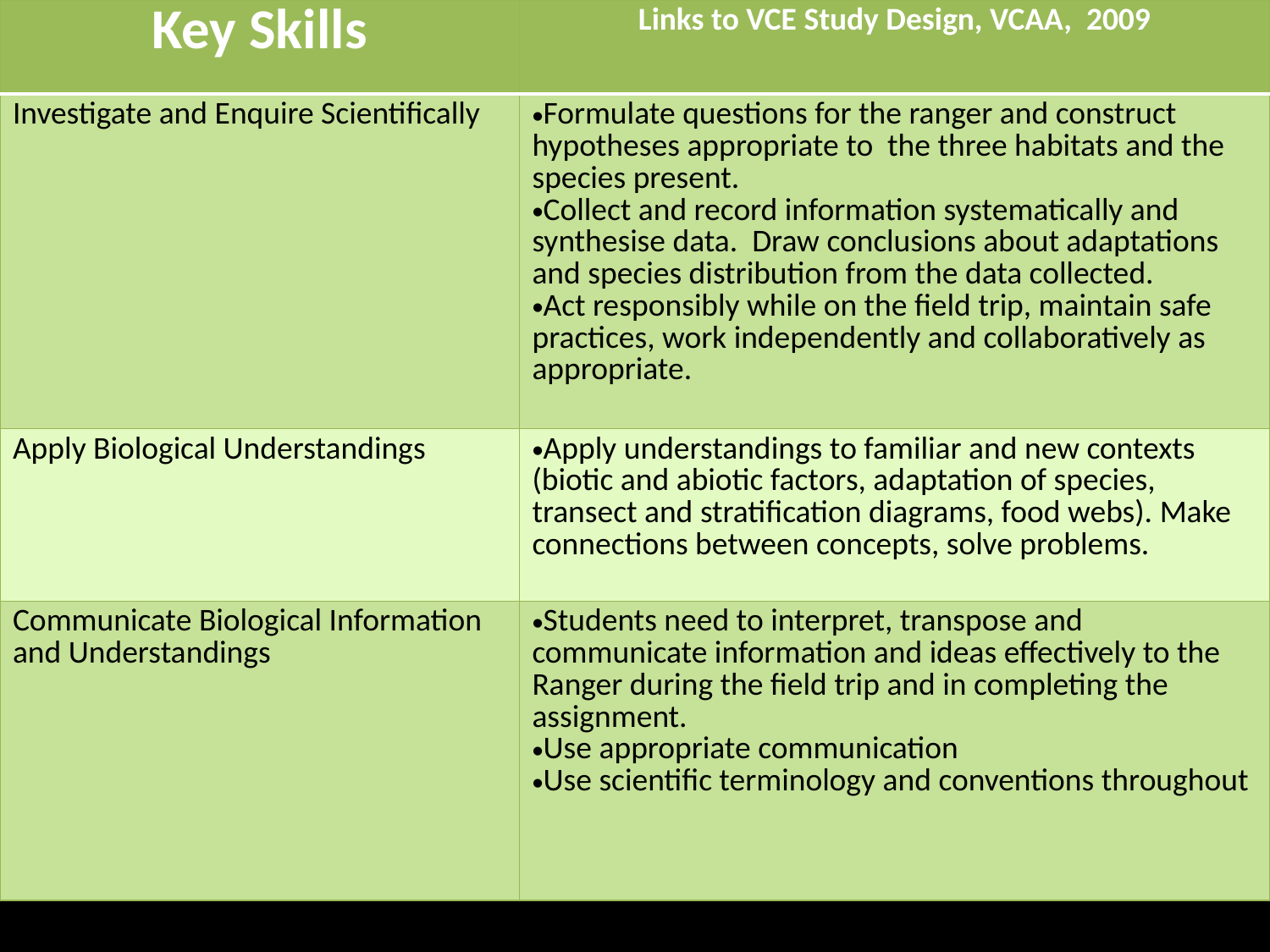

| Key Skills | Links to VCE Study Design, VCAA, 2009 |
| --- | --- |
| Investigate and Enquire Scientifically | Formulate questions for the ranger and construct hypotheses appropriate to the three habitats and the species present. Collect and record information systematically and synthesise data. Draw conclusions about adaptations and species distribution from the data collected. Act responsibly while on the field trip, maintain safe practices, work independently and collaboratively as appropriate. |
| Apply Biological Understandings | Apply understandings to familiar and new contexts (biotic and abiotic factors, adaptation of species, transect and stratification diagrams, food webs). Make connections between concepts, solve problems. |
| Communicate Biological Information and Understandings | Students need to interpret, transpose and communicate information and ideas effectively to the Ranger during the field trip and in completing the assignment. Use appropriate communication Use scientific terminology and conventions throughout |